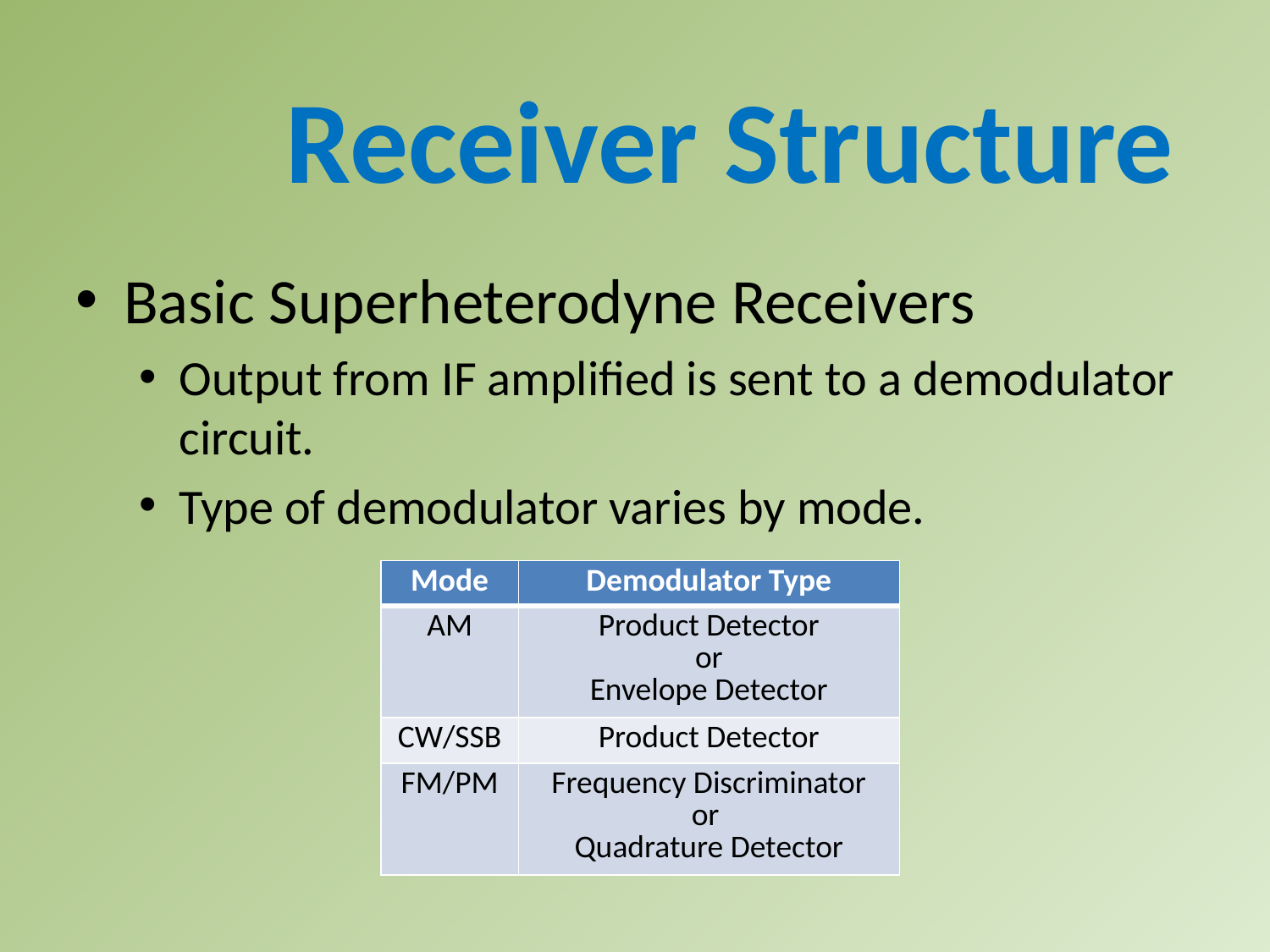

Receiver Structure
Basic Superheterodyne Receivers
Output from IF amplified is sent to a demodulator circuit.
Type of demodulator varies by mode.

| Mode | Demodulator Type |
| --- | --- |
| AM | Product Detector or Envelope Detector |
| CW/SSB | Product Detector |
| FM/PM | Frequency Discriminator or Quadrature Detector |